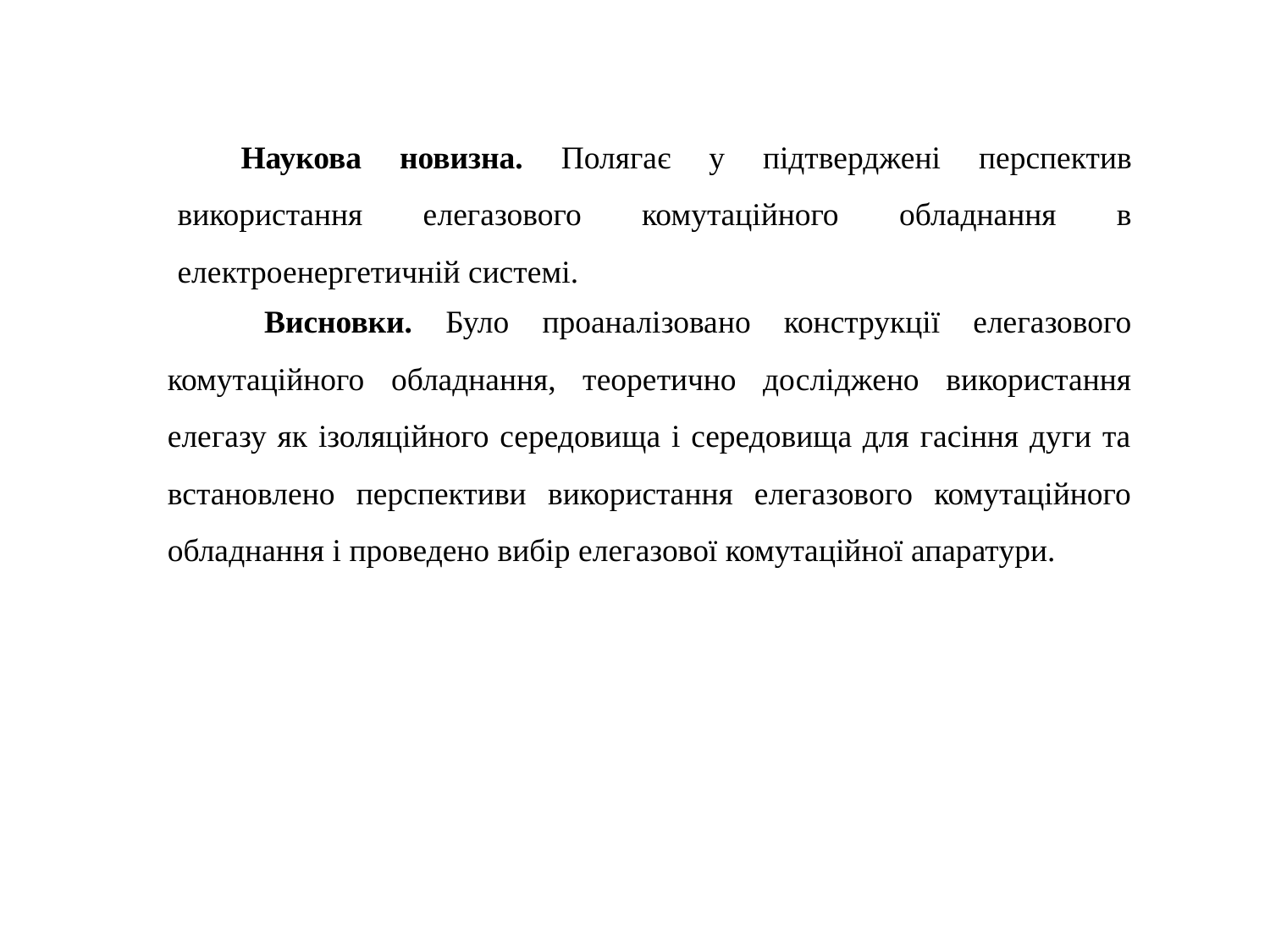

Наукова новизна. Полягає у підтверджені перспектив використання елегазового комутаційного обладнання в електроенергетичній системі.
 Висновки. Було проаналізовано конструкції елегазового комутаційного обладнання, теоретично досліджено використання елегазу як ізоляційного середовища і середовища для гасіння дуги та встановлено перспективи використання елегазового комутаційного обладнання і проведено вибір елегазової комутаційної апаратури.